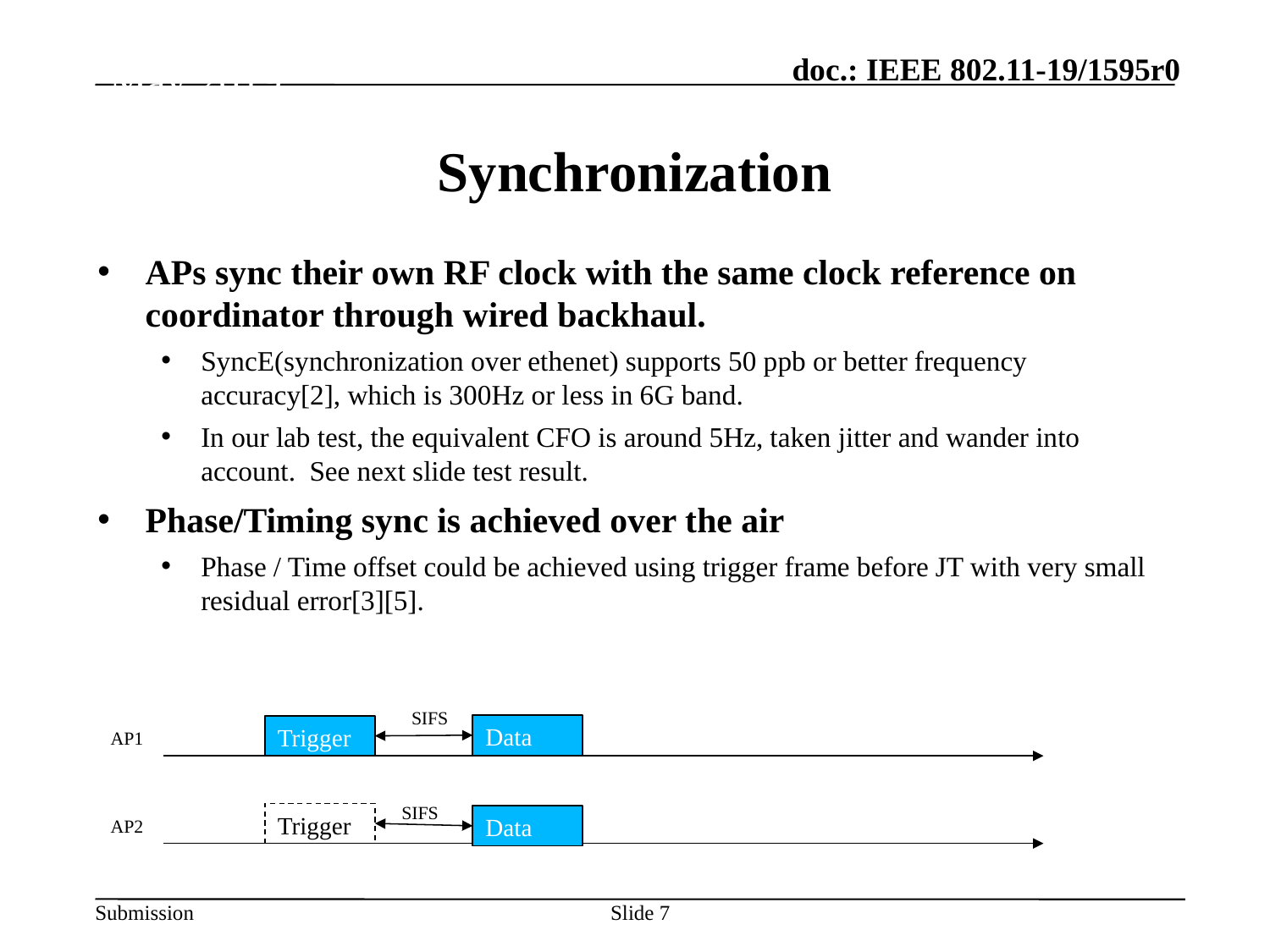

May 2019
# Synchronization
APs sync their own RF clock with the same clock reference on coordinator through wired backhaul.
SyncE(synchronization over ethenet) supports 50 ppb or better frequency accuracy[2], which is 300Hz or less in 6G band.
In our lab test, the equivalent CFO is around 5Hz, taken jitter and wander into account.  See next slide test result.
Phase/Timing sync is achieved over the air
Phase / Time offset could be achieved using trigger frame before JT with very small residual error[3][5].

SIFS
Data
Trigger
AP1
SIFS
Trigger
Data
AP2
Slide 7